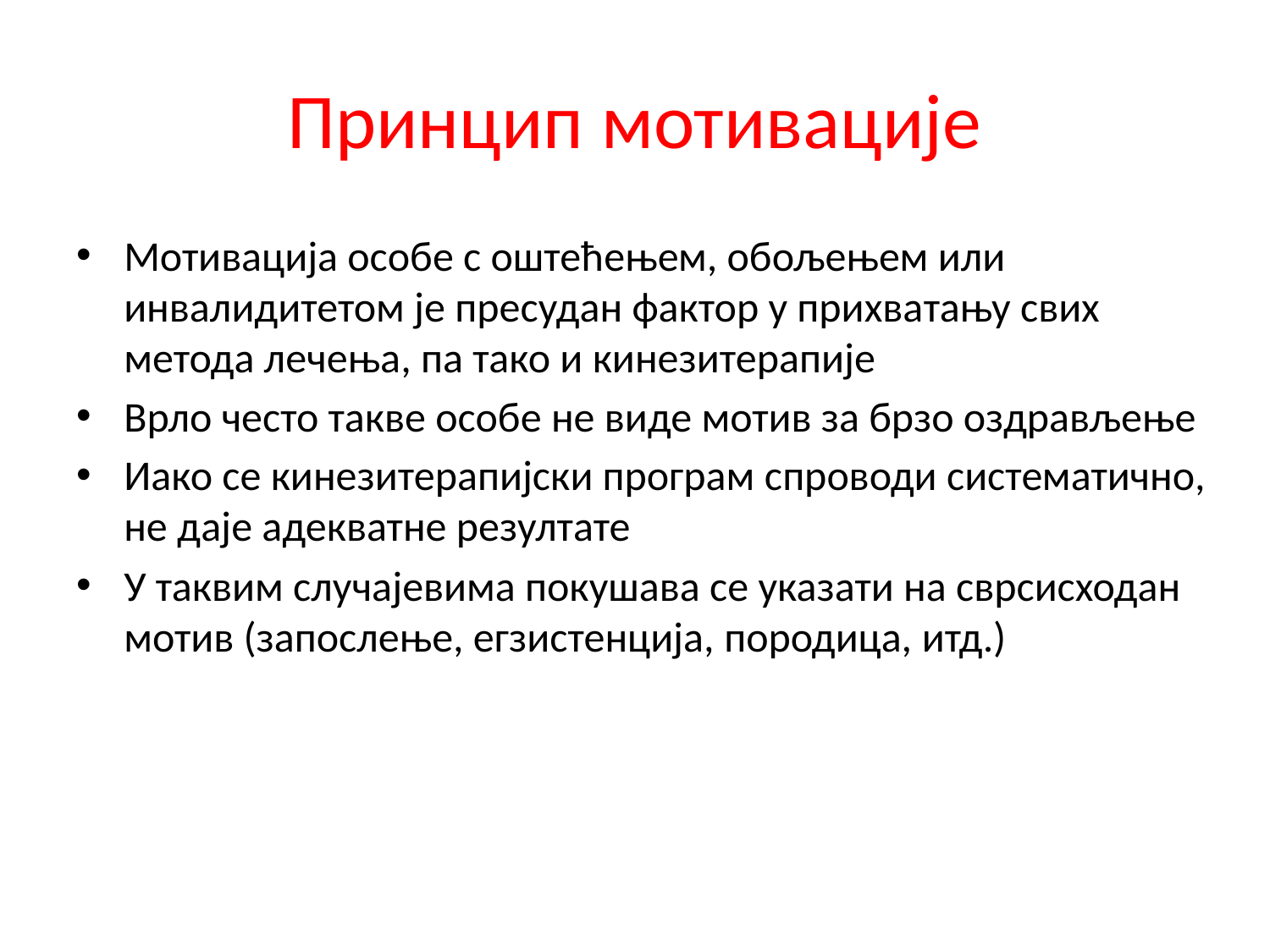

# Принцип мотивације
Мотивација особе с оштећењем, обољењем или инвалидитетом је пресудан фактор у прихватању свих метода лечења, па тако и кинезитерапије
Врло често такве особе не виде мотив за брзо оздрављење
Иако се кинезитерапијски програм спроводи систематично, не даје адекватне резултате
У таквим случајевима покушава се указати на сврсисходан мотив (запослење, егзистенција, породица, итд.)